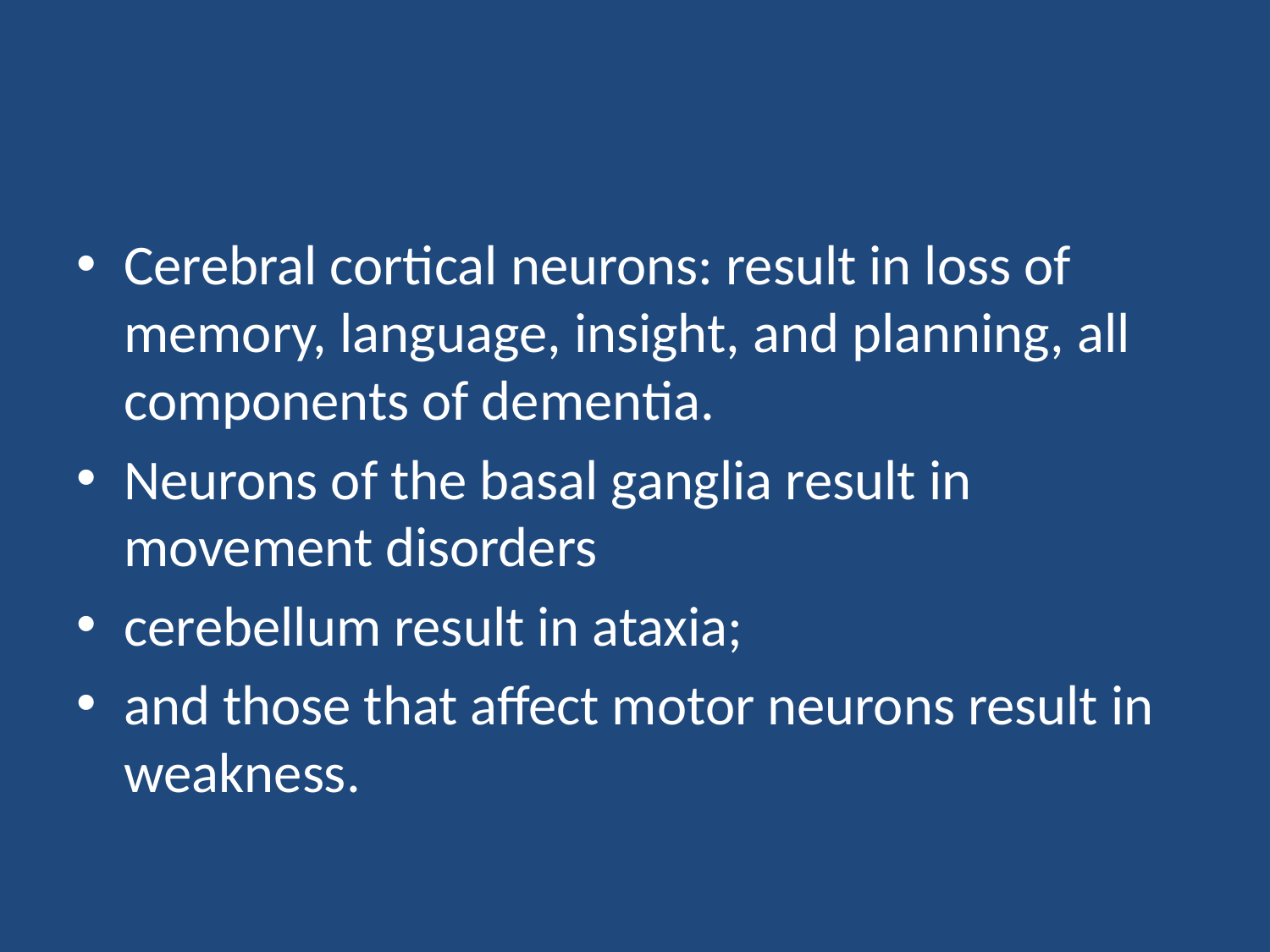

#
Cerebral cortical neurons: result in loss of memory, language, insight, and planning, all components of dementia.
Neurons of the basal ganglia result in movement disorders
cerebellum result in ataxia;
and those that affect motor neurons result in weakness.